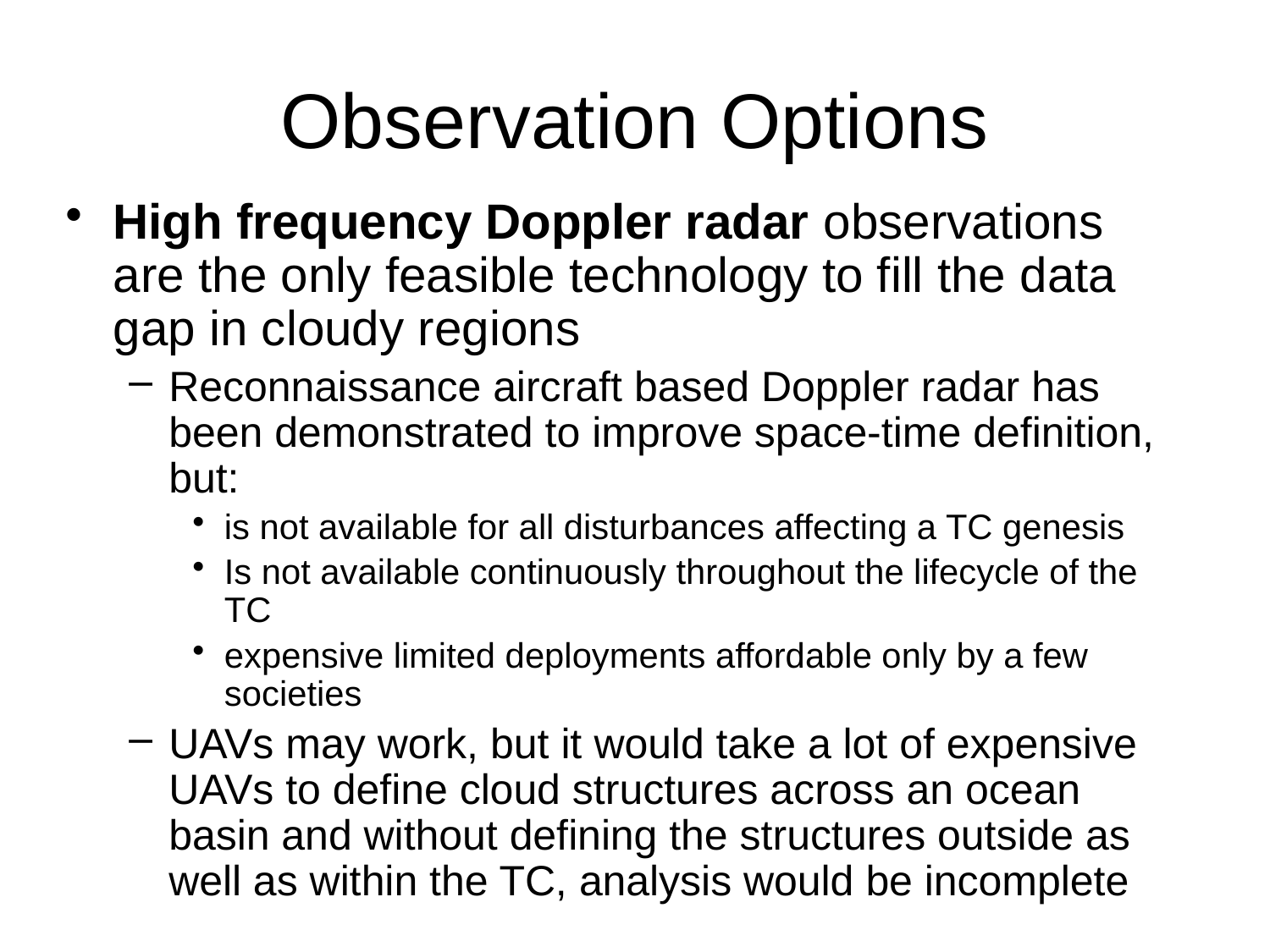

# Observation Options
High frequency Doppler radar observations are the only feasible technology to fill the data gap in cloudy regions
Reconnaissance aircraft based Doppler radar has been demonstrated to improve space-time definition, but:
is not available for all disturbances affecting a TC genesis
Is not available continuously throughout the lifecycle of the TC
expensive limited deployments affordable only by a few societies
UAVs may work, but it would take a lot of expensive UAVs to define cloud structures across an ocean basin and without defining the structures outside as well as within the TC, analysis would be incomplete